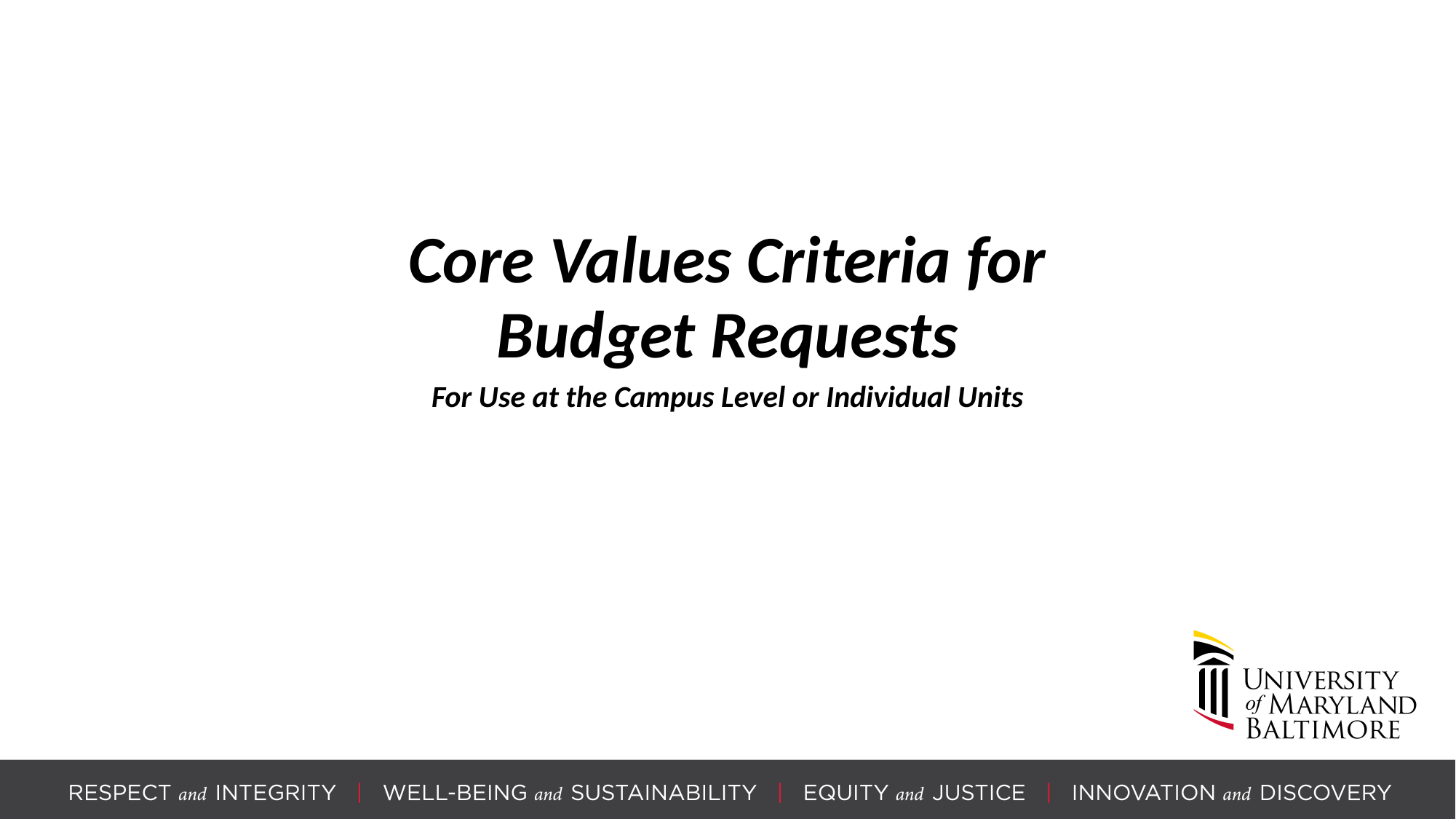

Core Values Criteria for
Budget Requests
For Use at the Campus Level or Individual Units